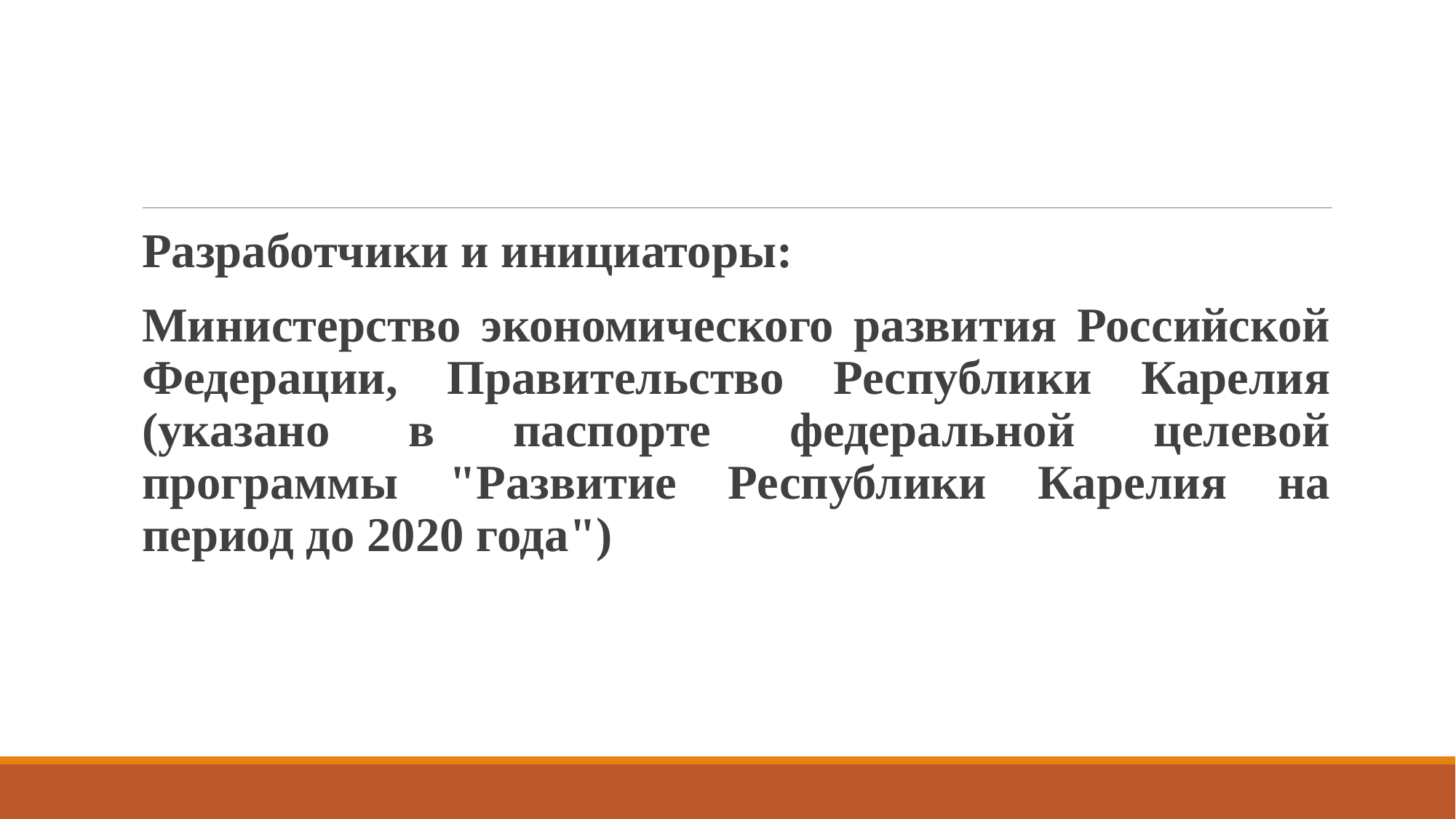

Разработчики и инициаторы:
Министерство экономического развития Российской Федерации, Правительство Республики Карелия (указано в паспорте федеральной целевой программы "Развитие Республики Карелия на период до 2020 года")